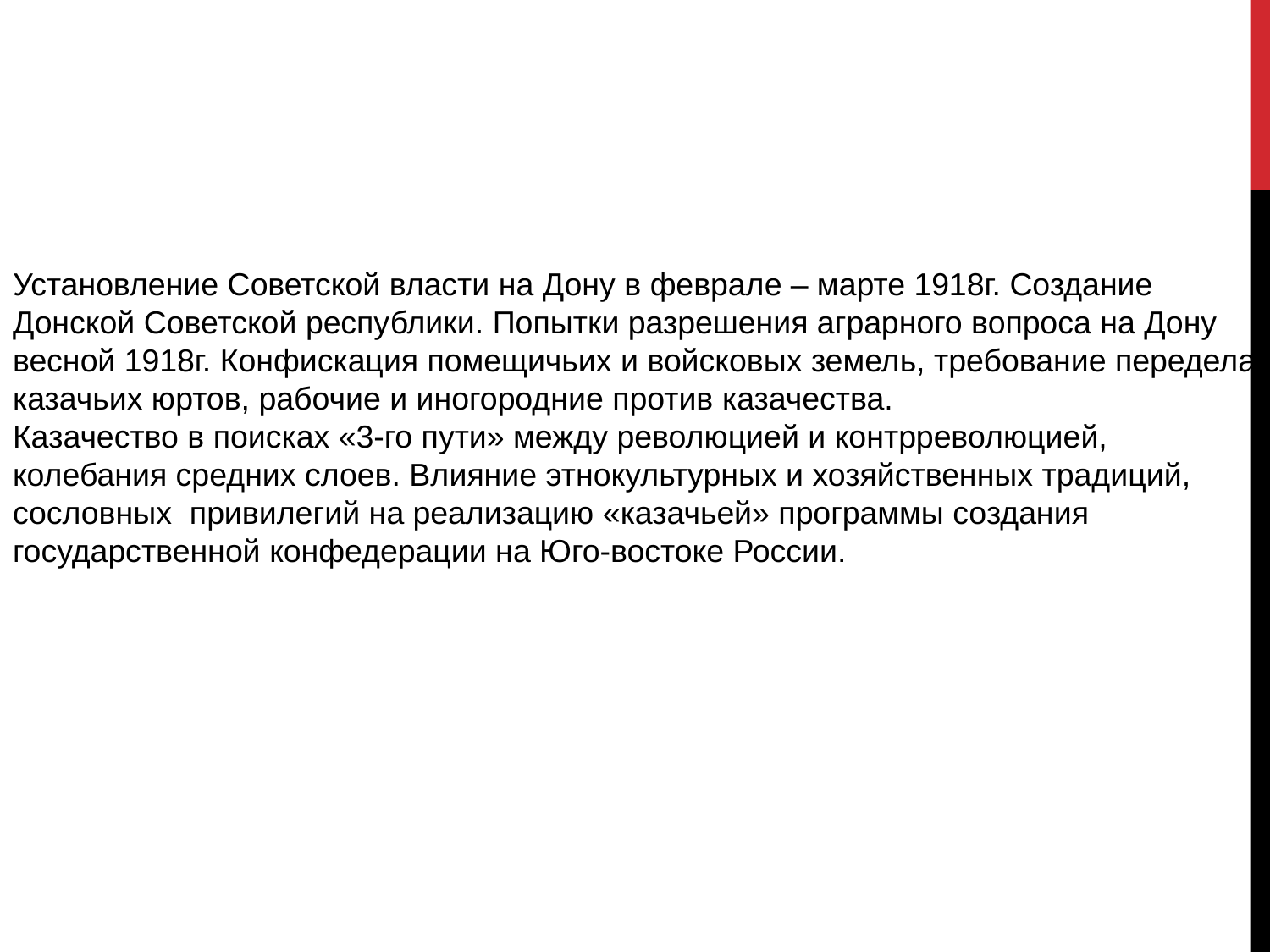

Установление Советской власти на Дону в феврале – марте 1918г. Создание Донской Советской республики. Попытки разрешения аграрного вопроса на Дону весной 1918г. Конфискация помещичьих и войсковых земель, требование передела казачьих юртов, рабочие и иногородние против казачества.
Казачество в поисках «3-го пути» между революцией и контрреволюцией, колебания средних слоев. Влияние этнокультурных и хозяйственных традиций, сословных  привилегий на реализацию «казачьей» программы создания государственной конфедерации на Юго-востоке России.